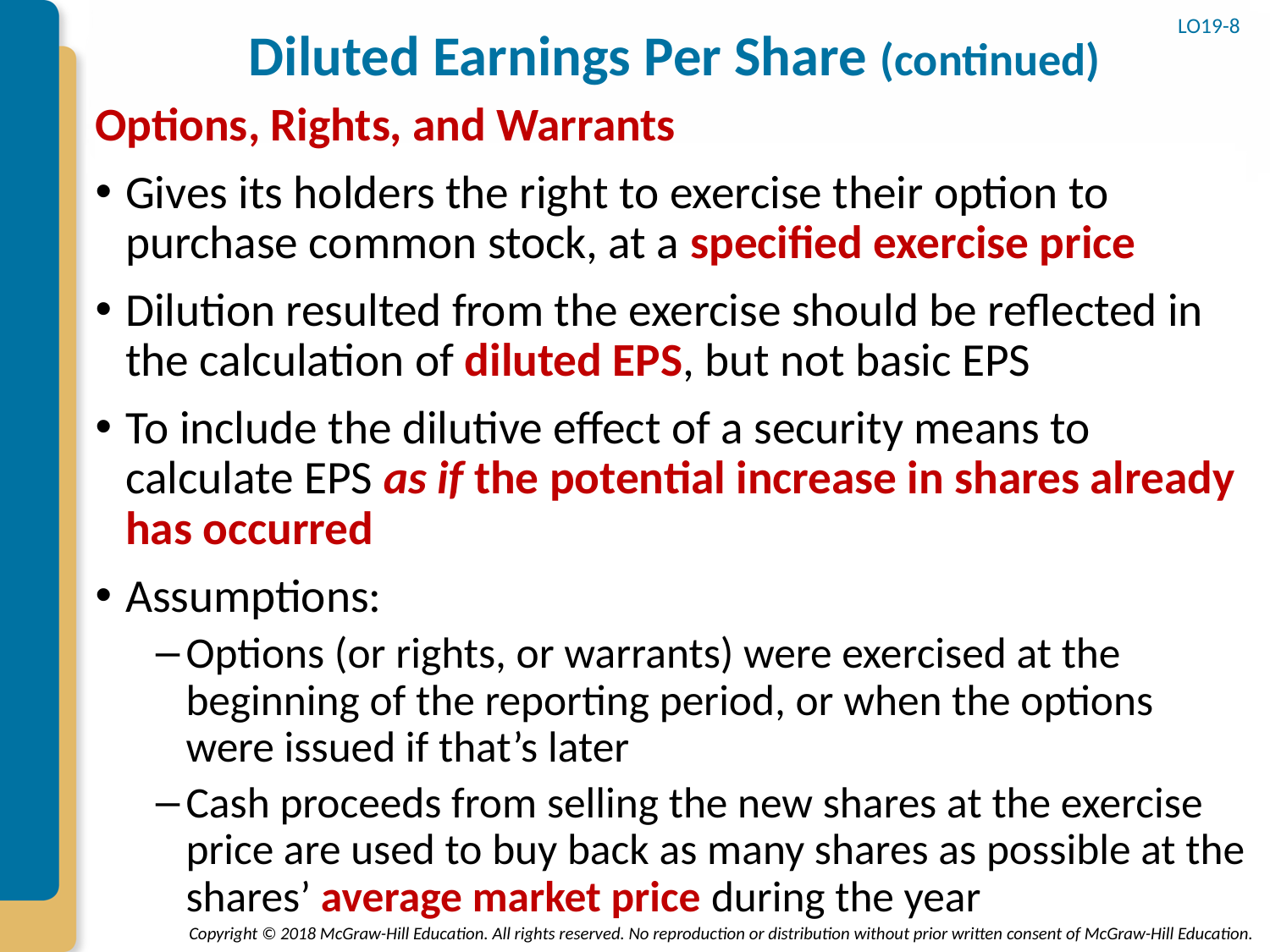

# Diluted Earnings Per Share (continued)
LO19-8
Options, Rights, and Warrants
Gives its holders the right to exercise their option to purchase common stock, at a specified exercise price
Dilution resulted from the exercise should be reflected in the calculation of diluted EPS, but not basic EPS
To include the dilutive effect of a security means to calculate EPS as if the potential increase in shares already has occurred
Assumptions:
Options (or rights, or warrants) were exercised at the beginning of the reporting period, or when the options were issued if that’s later
Cash proceeds from selling the new shares at the exercise price are used to buy back as many shares as possible at the shares’ average market price during the year